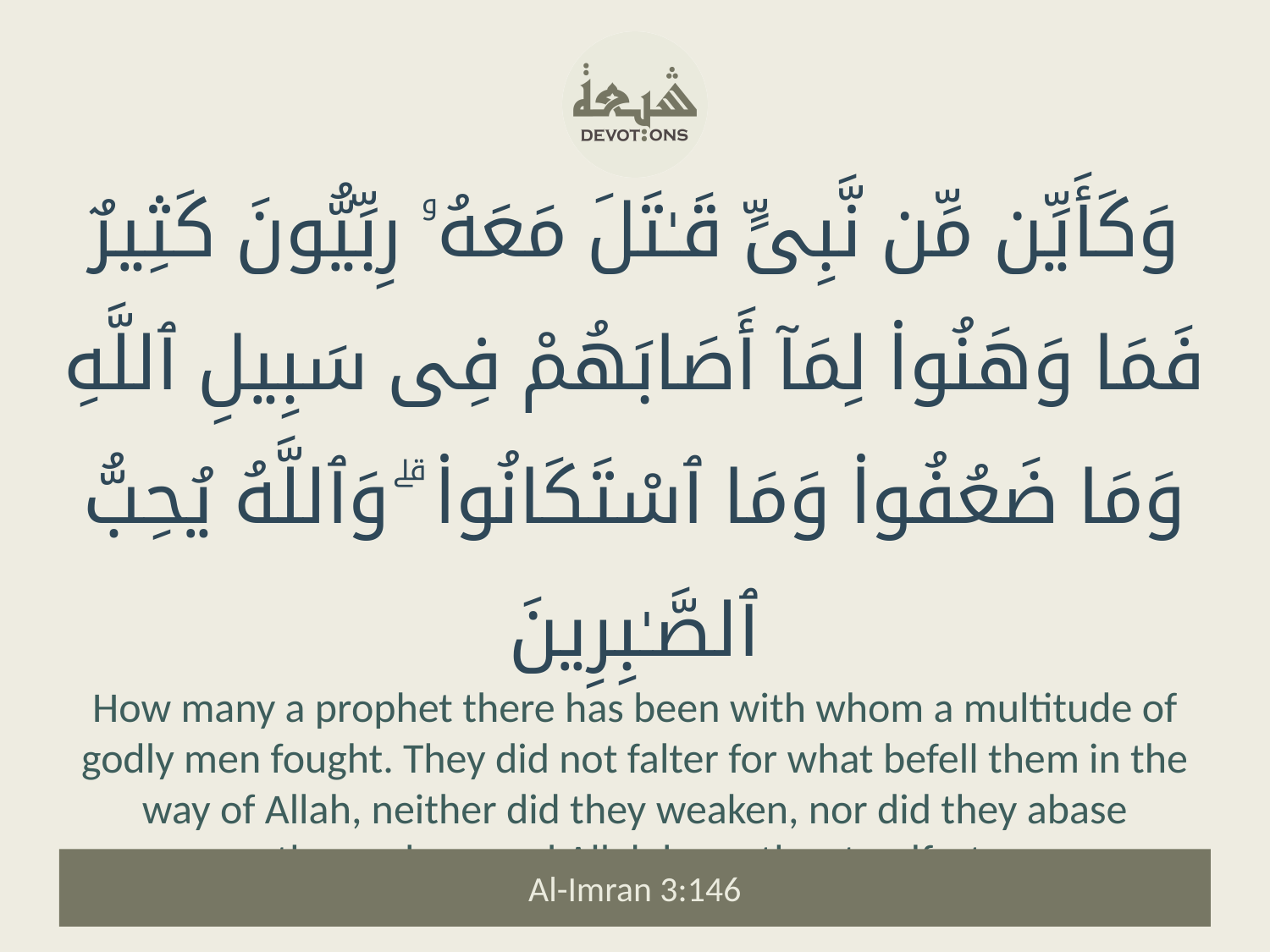

وَكَأَيِّن مِّن نَّبِىٍّ قَـٰتَلَ مَعَهُۥ رِبِّيُّونَ كَثِيرٌ فَمَا وَهَنُوا۟ لِمَآ أَصَابَهُمْ فِى سَبِيلِ ٱللَّهِ وَمَا ضَعُفُوا۟ وَمَا ٱسْتَكَانُوا۟ ۗ وَٱللَّهُ يُحِبُّ ٱلصَّـٰبِرِينَ
How many a prophet there has been with whom a multitude of godly men fought. They did not falter for what befell them in the way of Allah, neither did they weaken, nor did they abase themselves; and Allah loves the steadfast.
Al-Imran 3:146